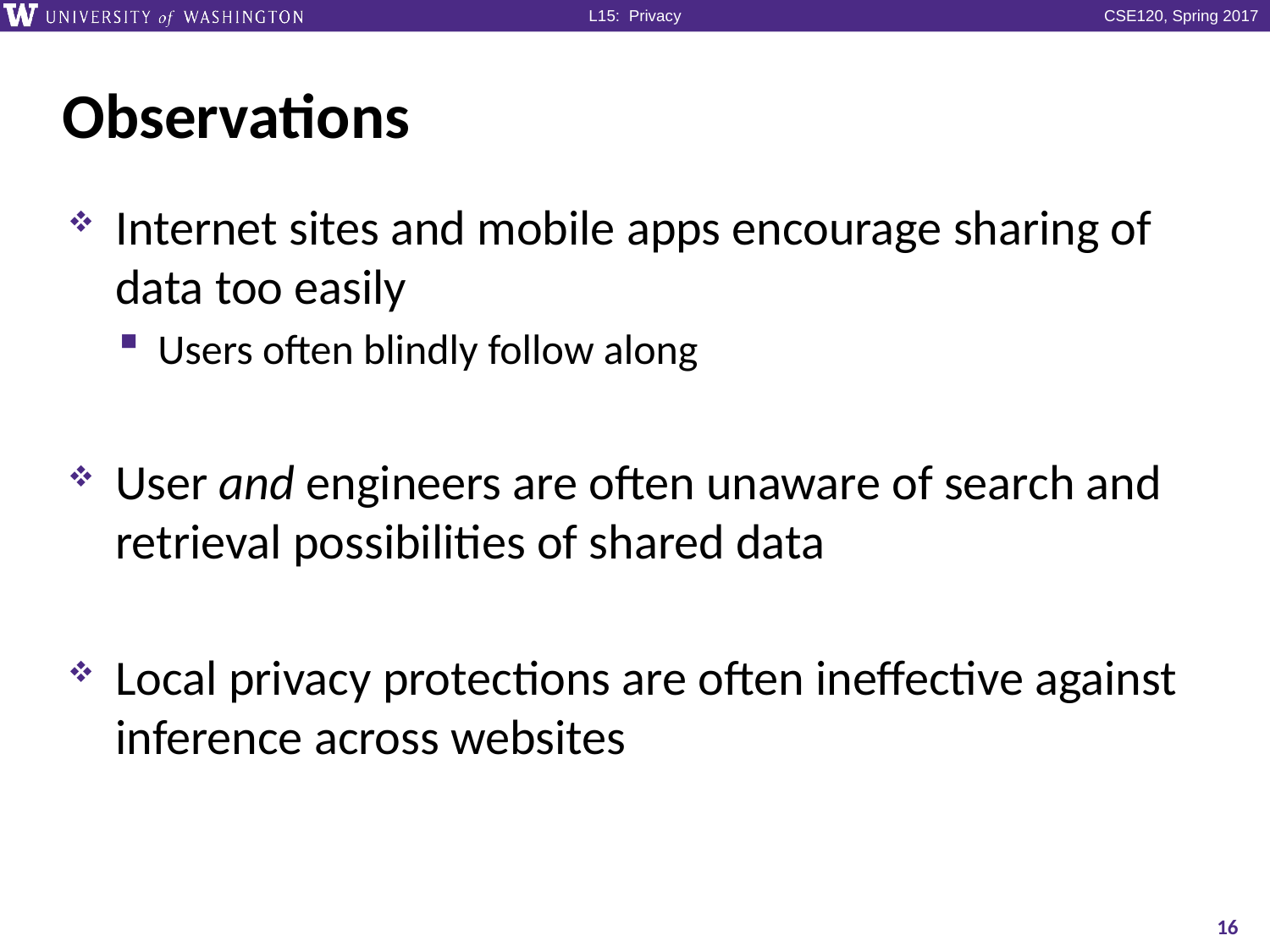

# Observations
Internet sites and mobile apps encourage sharing of data too easily
Users often blindly follow along

User and engineers are often unaware of search and retrieval possibilities of shared data

Local privacy protections are often ineffective against inference across websites
16